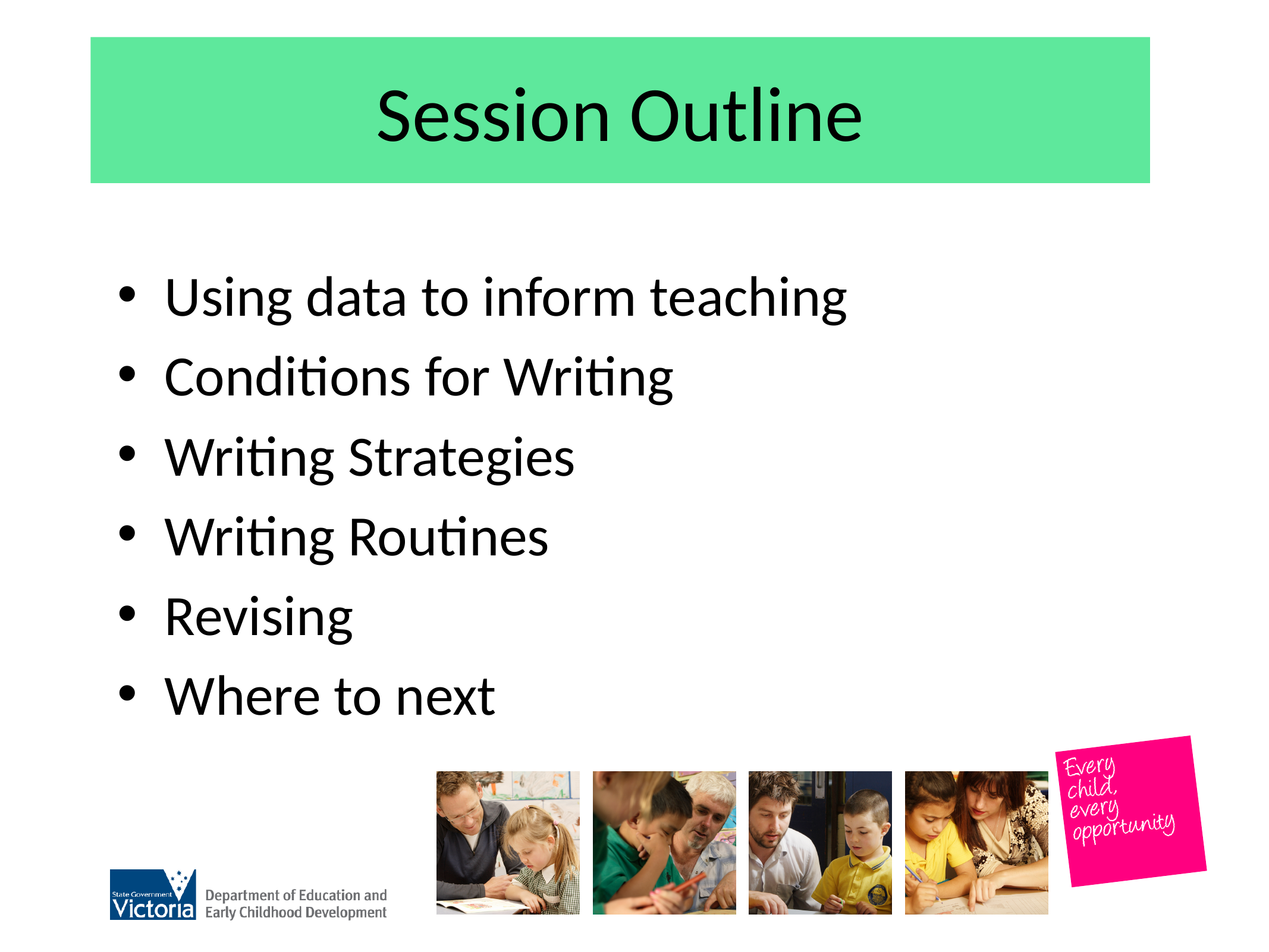

Session Outline
Using data to inform teaching
Conditions for Writing
Writing Strategies
Writing Routines
Revising
Where to next